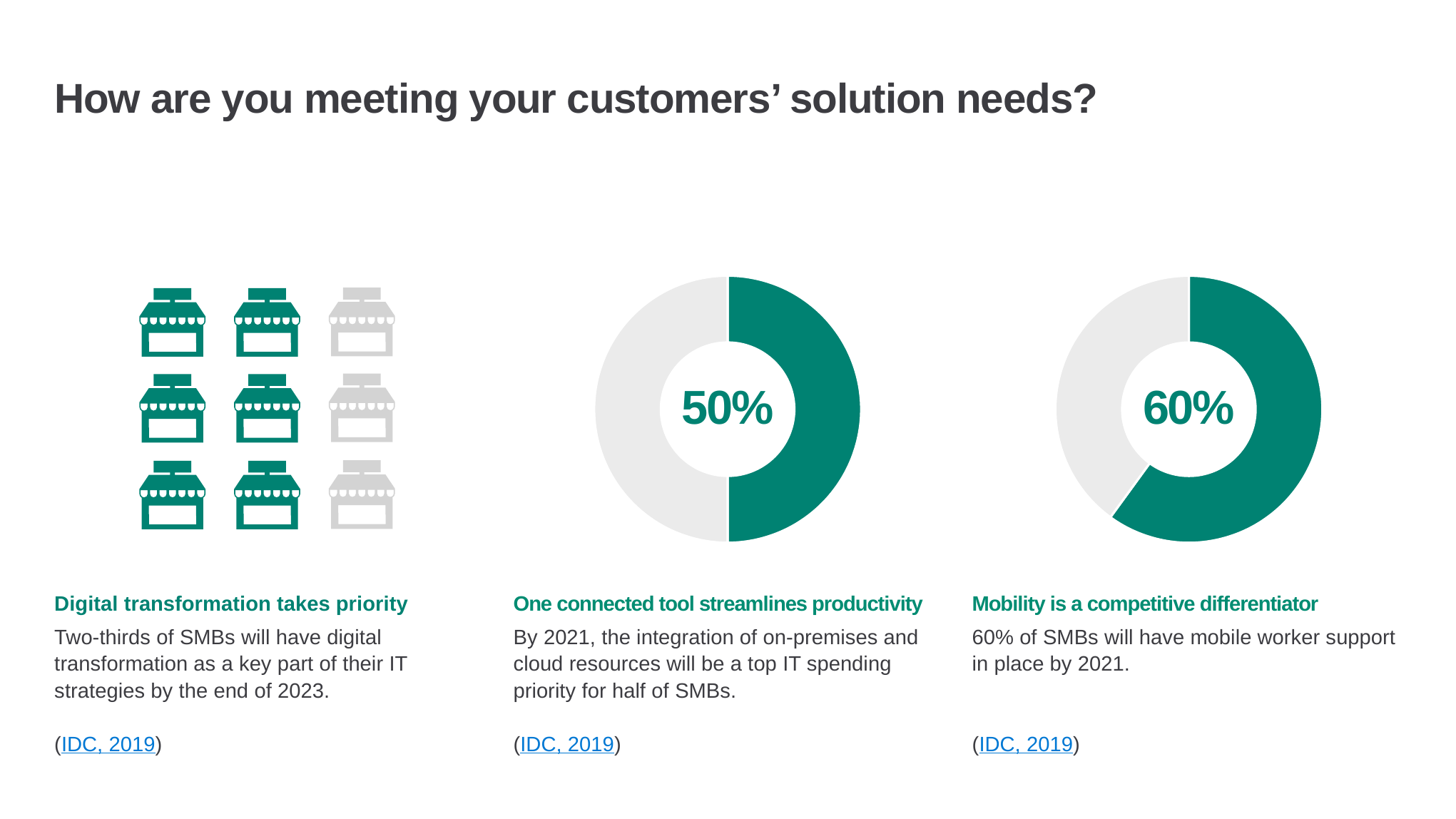

# How are you meeting your customers’ solution needs?

### Chart

| Category | Percentage |
|---|---|
| number | 50.0 |
| less 100 | 50.0 |

### Chart

| Category | Percentage |
|---|---|
| number | 60.0 |
| less 100 | 40.0 |

50%
60%
Digital transformation takes priority
Two-thirds of SMBs will have digital transformation as a key part of their IT strategies by the end of 2023.
(IDC, 2019)
One connected tool streamlines productivity
By 2021, the integration of on-premises and cloud resources will be a top IT spending priority for half of SMBs.
(IDC, 2019)
Mobility is a competitive differentiator
60% of SMBs will have mobile worker support in place by 2021.
(IDC, 2019)